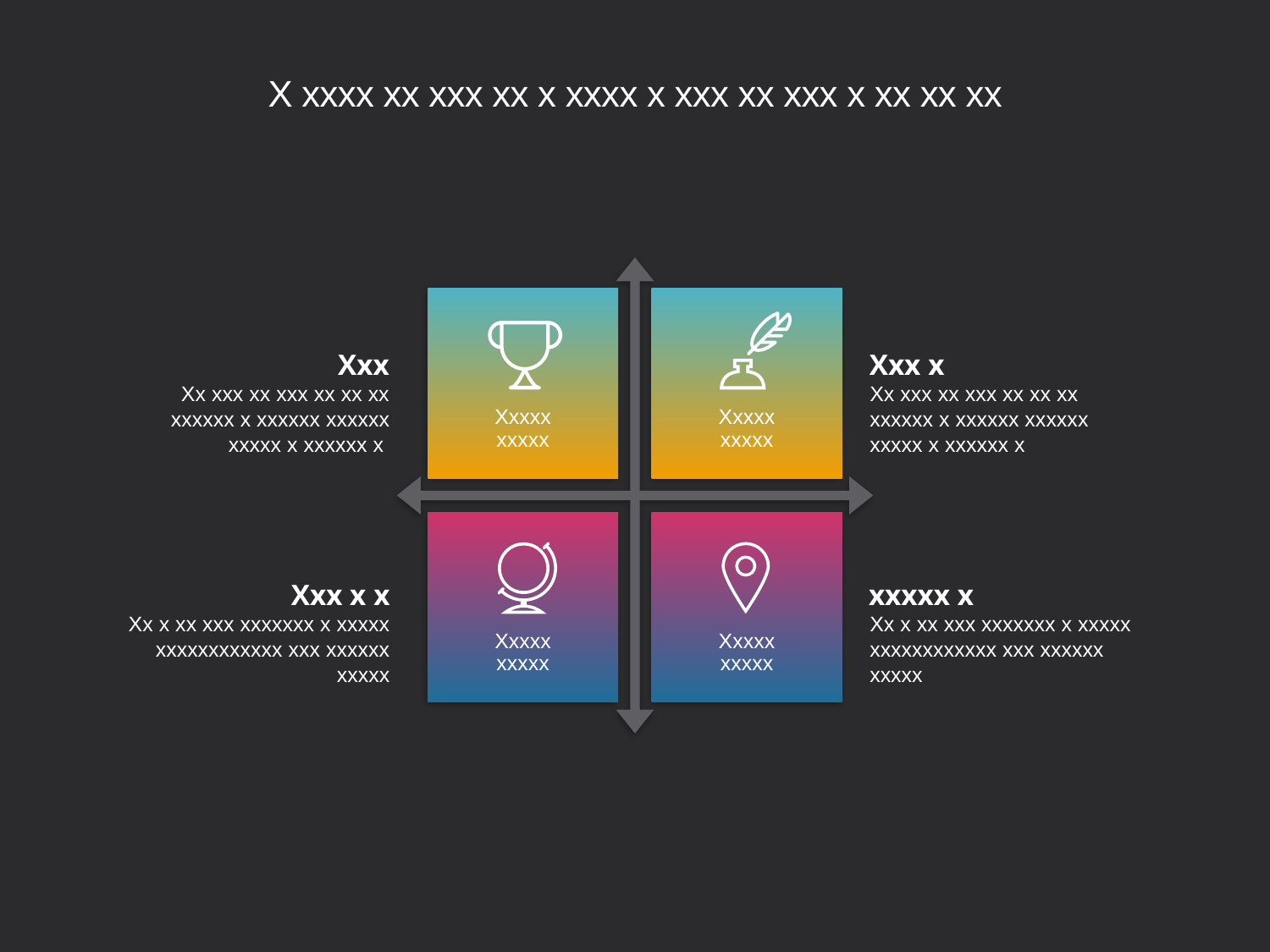

# X xxxx xx xxx xx x xxxx x xxx xx xxx x xx xx xx
Xxxxx
xxxxx
Xxxxx
xxxxx
Xxxxx
xxxxx
Xxxxx
xxxxx

Xxx
Xxx x
Xx xxx xx xxx xx xx xx xxxxxx x xxxxxx xxxxxx xxxxx x xxxxxx x
Xx xxx xx xxx xx xx xx xxxxxx x xxxxxx xxxxxx xxxxx x xxxxxx x

Xxx x x
xxxxx x
Xx x xx xxx xxxxxxx x xxxxx xxxxxxxxxxxx xxx xxxxxx xxxxx
Xx x xx xxx xxxxxxx x xxxxx xxxxxxxxxxxx xxx xxxxxx xxxxx